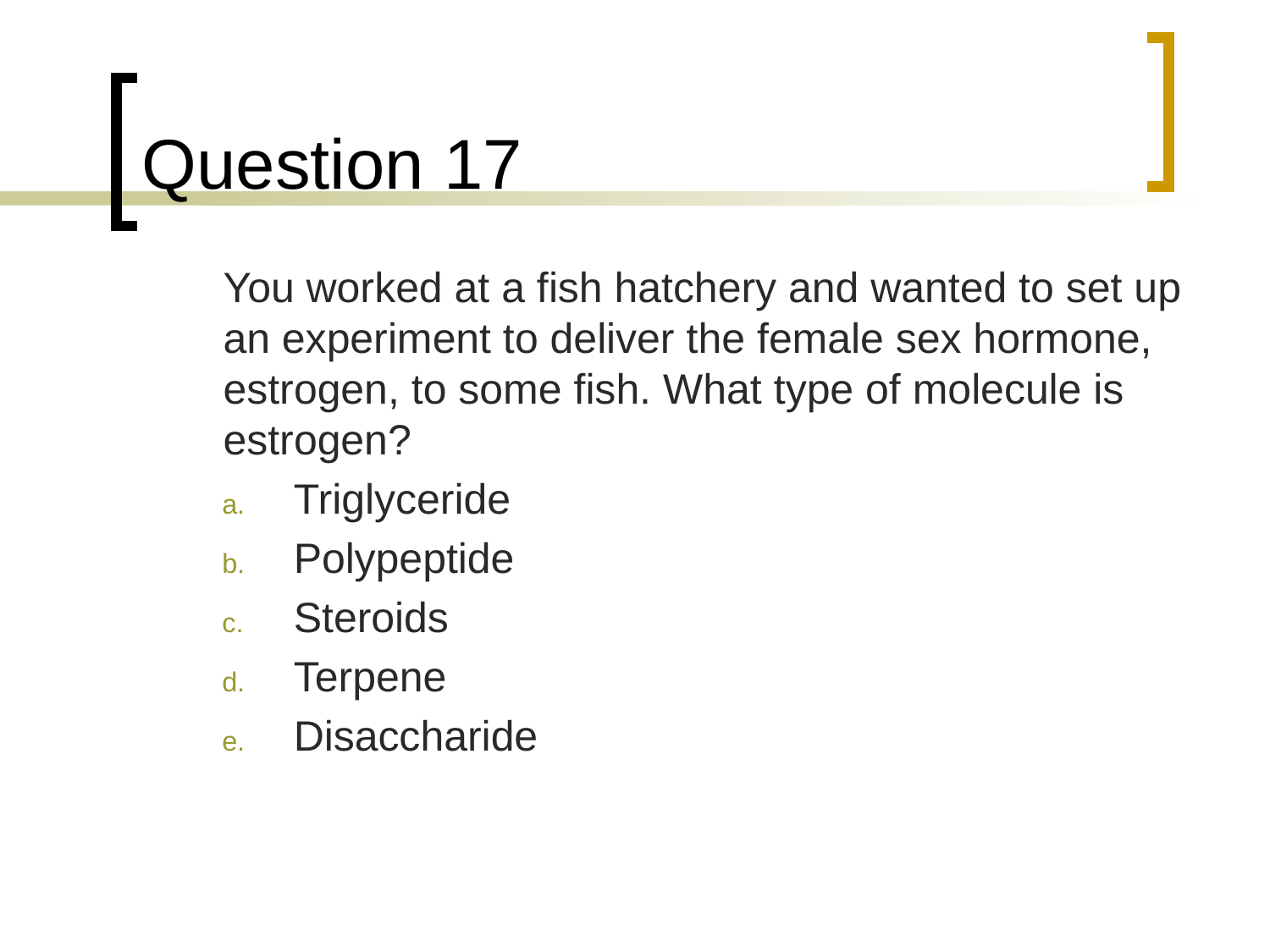

# Question 17
	You worked at a fish hatchery and wanted to set up an experiment to deliver the female sex hormone, estrogen, to some fish. What type of molecule is estrogen?
Triglyceride
Polypeptide
Steroids
Terpene
Disaccharide